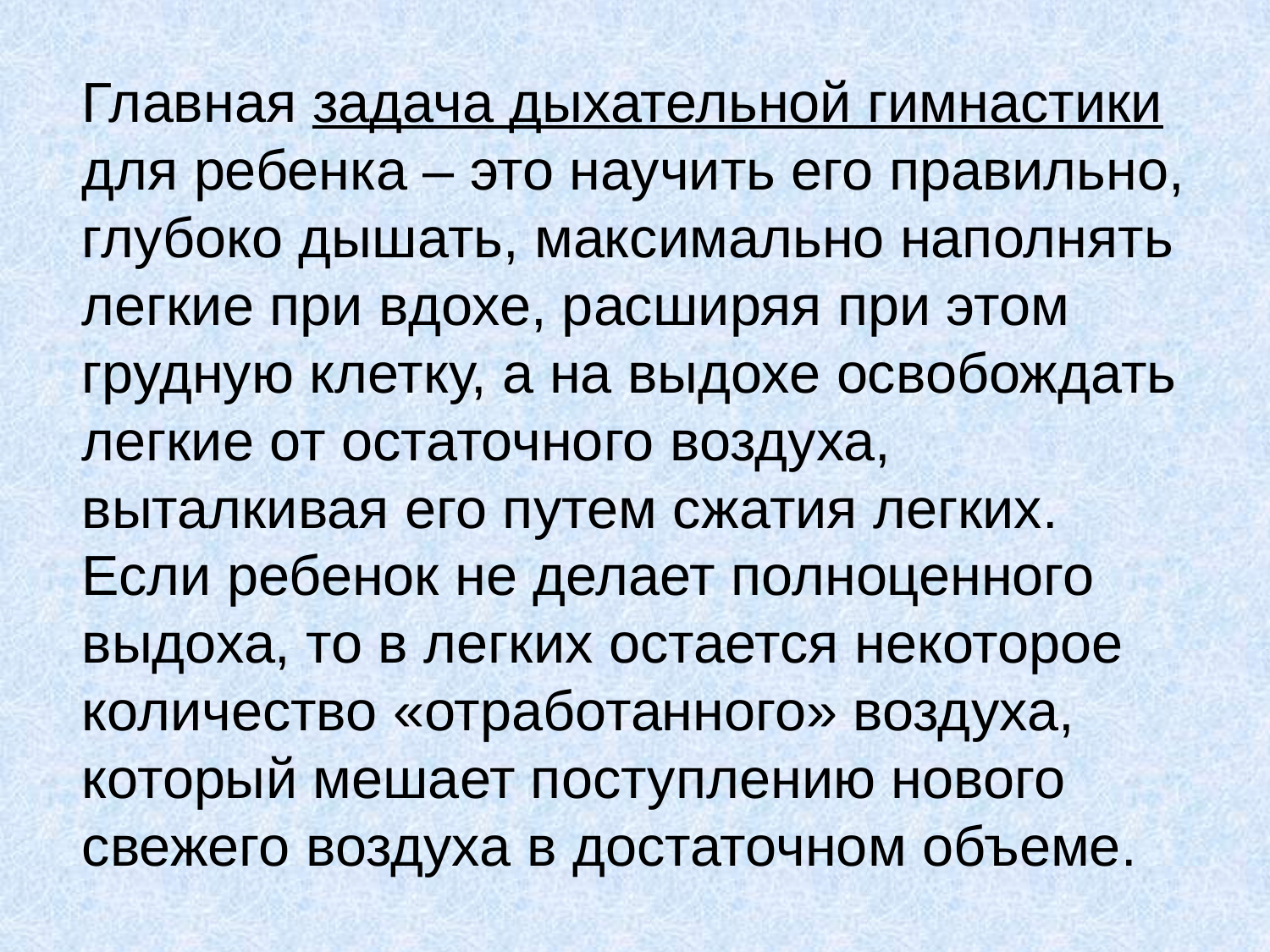

Главная задача дыхательной гимнастики для ребенка – это научить его правильно, глубоко дышать, максимально наполнять легкие при вдохе, расширяя при этом грудную клетку, а на выдохе освобождать легкие от остаточного воздуха, выталкивая его путем сжатия легких. Если ребенок не делает полноценного выдоха, то в легких остается некоторое количество «отработанного» воздуха, который мешает поступлению нового свежего воздуха в достаточном объеме.